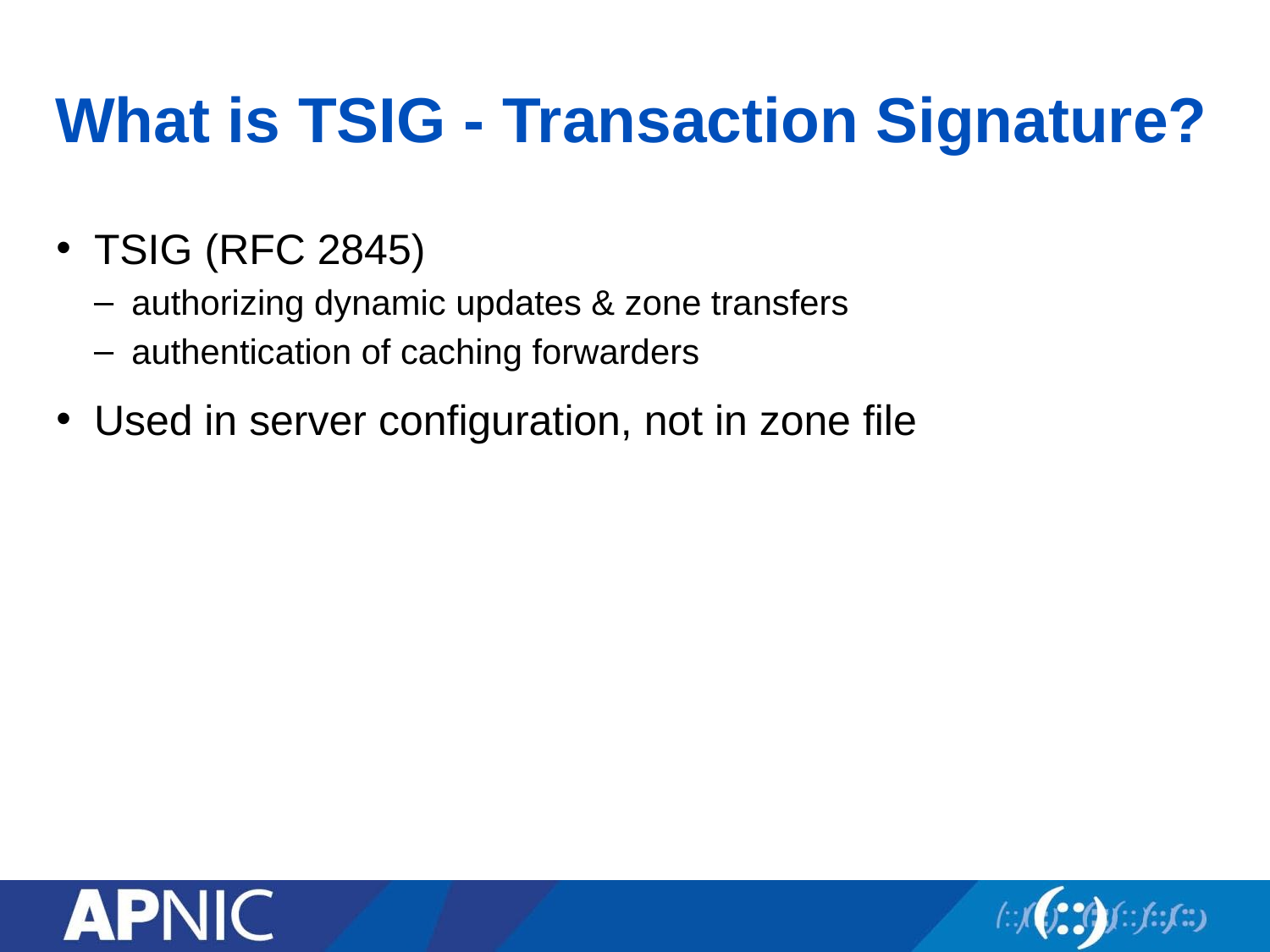

# What is TSIG - Transaction Signature?
TSIG (RFC 2845)
authorizing dynamic updates & zone transfers
authentication of caching forwarders
Used in server configuration, not in zone file